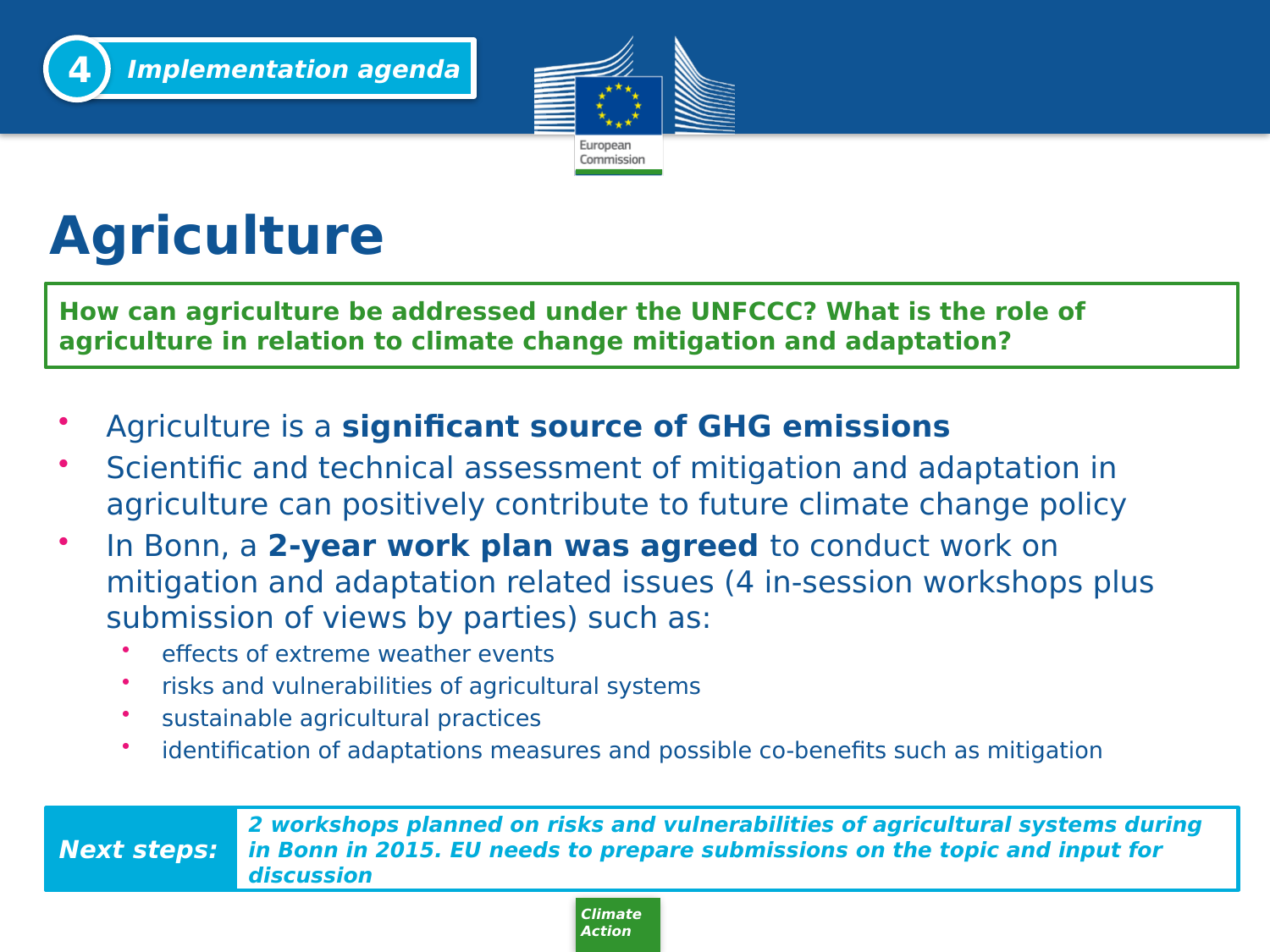

4
Implementation agenda
# Agriculture
How can agriculture be addressed under the UNFCCC? What is the role of agriculture in relation to climate change mitigation and adaptation?
Agriculture is a significant source of GHG emissions
Scientific and technical assessment of mitigation and adaptation in agriculture can positively contribute to future climate change policy
In Bonn, a 2-year work plan was agreed to conduct work on mitigation and adaptation related issues (4 in-session workshops plus submission of views by parties) such as:
effects of extreme weather events
risks and vulnerabilities of agricultural systems
sustainable agricultural practices
identification of adaptations measures and possible co-benefits such as mitigation
Next steps:
2 workshops planned on risks and vulnerabilities of agricultural systems during in Bonn in 2015. EU needs to prepare submissions on the topic and input for discussion